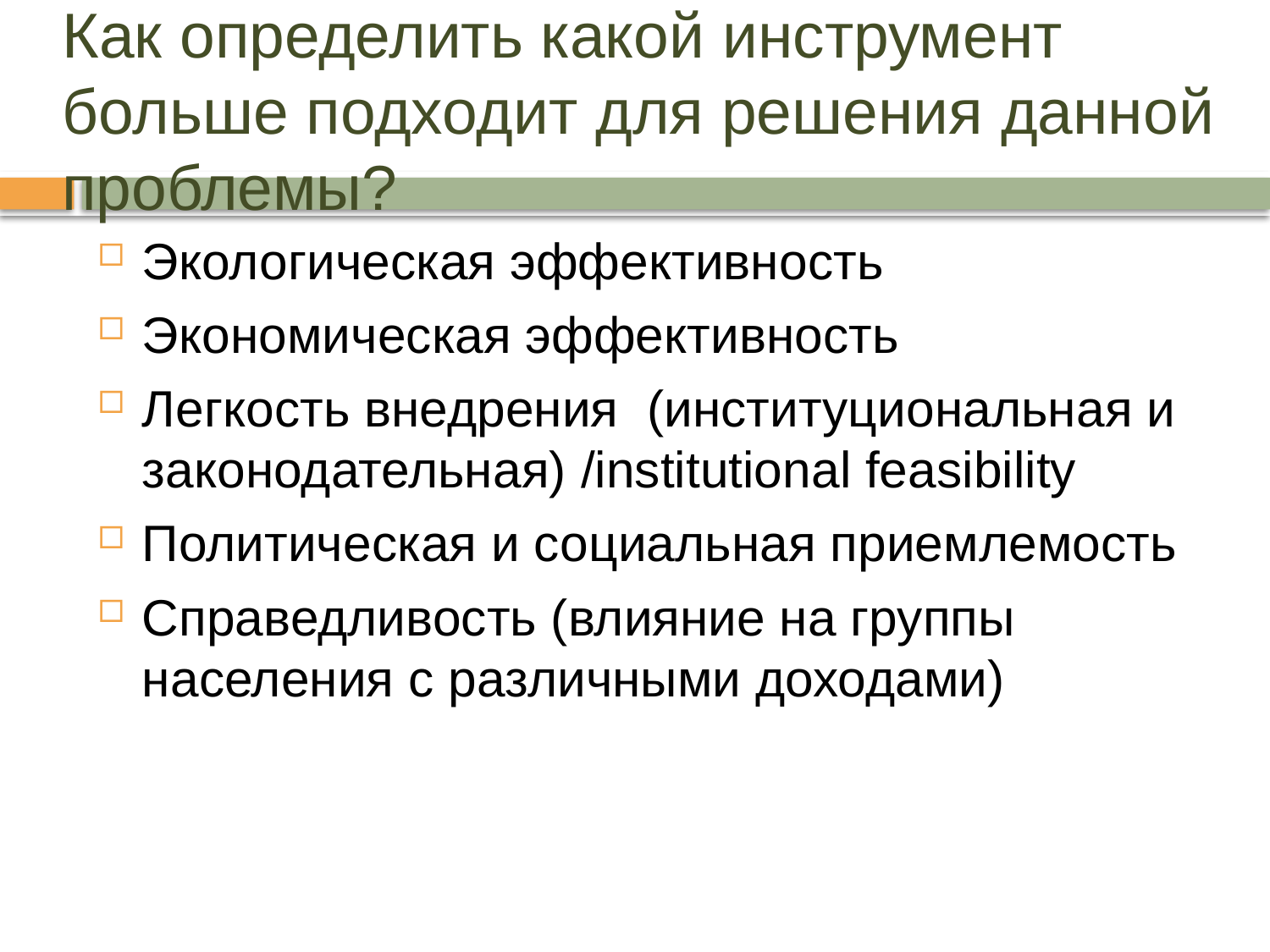

# Как определить какой инструмент больше подходит для решения данной проблемы?
Экологическая эффективность
Экономическая эффективность
Легкость внедрения  (институциональная и законодательная) /institutional feasibility
Политическая и социальная приемлемость
Справедливость (влияние на группы населения с различными доходами)